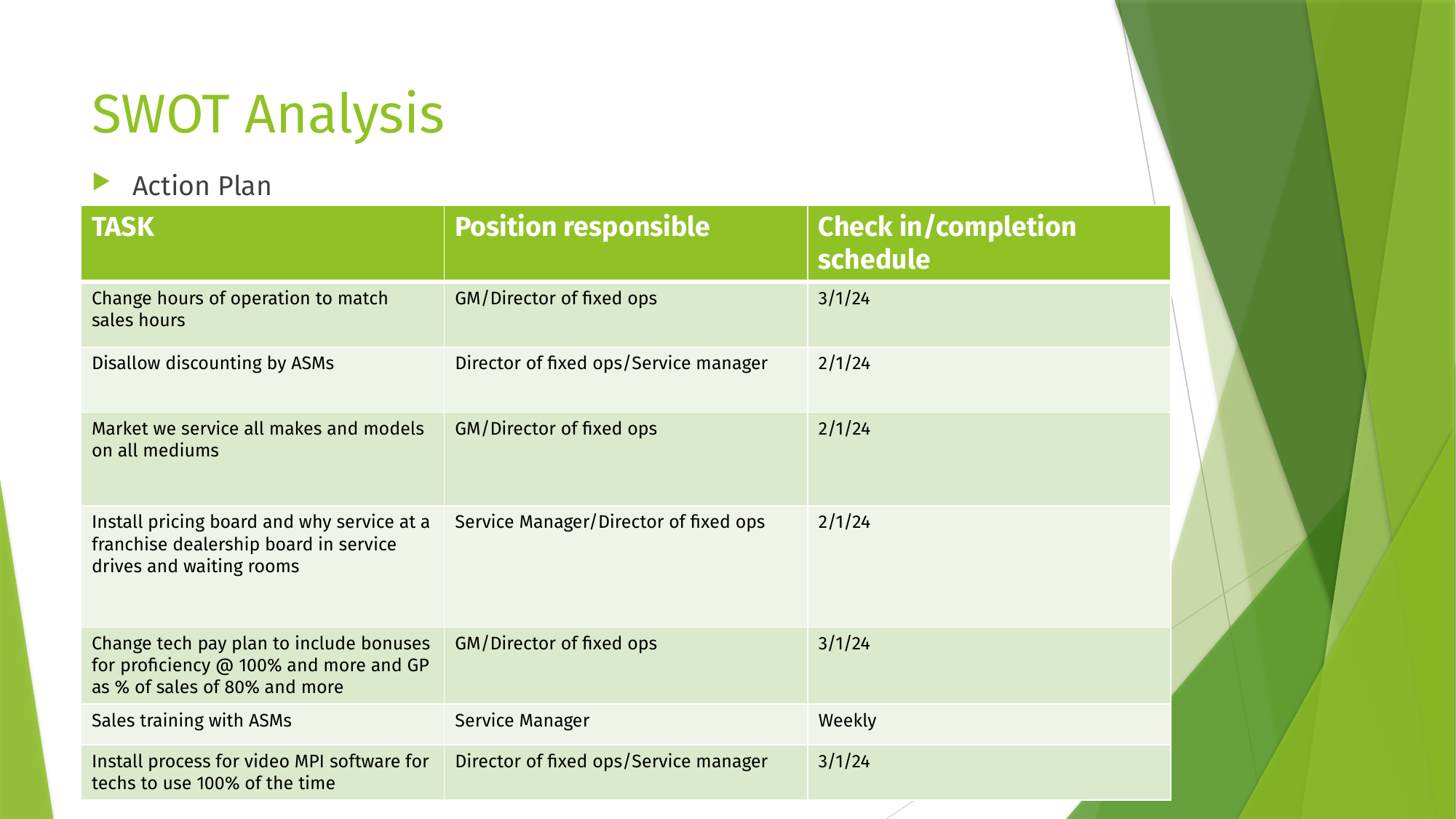

# SWOT Analysis
Action Plan

| TASK | Position responsible | Check in/completion schedule |
| --- | --- | --- |
| Change hours of operation to match sales hours | GM/Director of fixed ops | 3/1/24 |
| Disallow discounting by ASMs | Director of fixed ops/Service manager | 2/1/24 |
| Market we service all makes and models on all mediums | GM/Director of fixed ops | 2/1/24 |
| Install pricing board and why service at a franchise dealership board in service drives and waiting rooms | Service Manager/Director of fixed ops | 2/1/24 |
| Change tech pay plan to include bonuses for proficiency @ 100% and more and GP as % of sales of 80% and more | GM/Director of fixed ops | 3/1/24 |
| Sales training with ASMs | Service Manager | Weekly |
| Install process for video MPI software for techs to use 100% of the time | Director of fixed ops/Service manager | 3/1/24 |